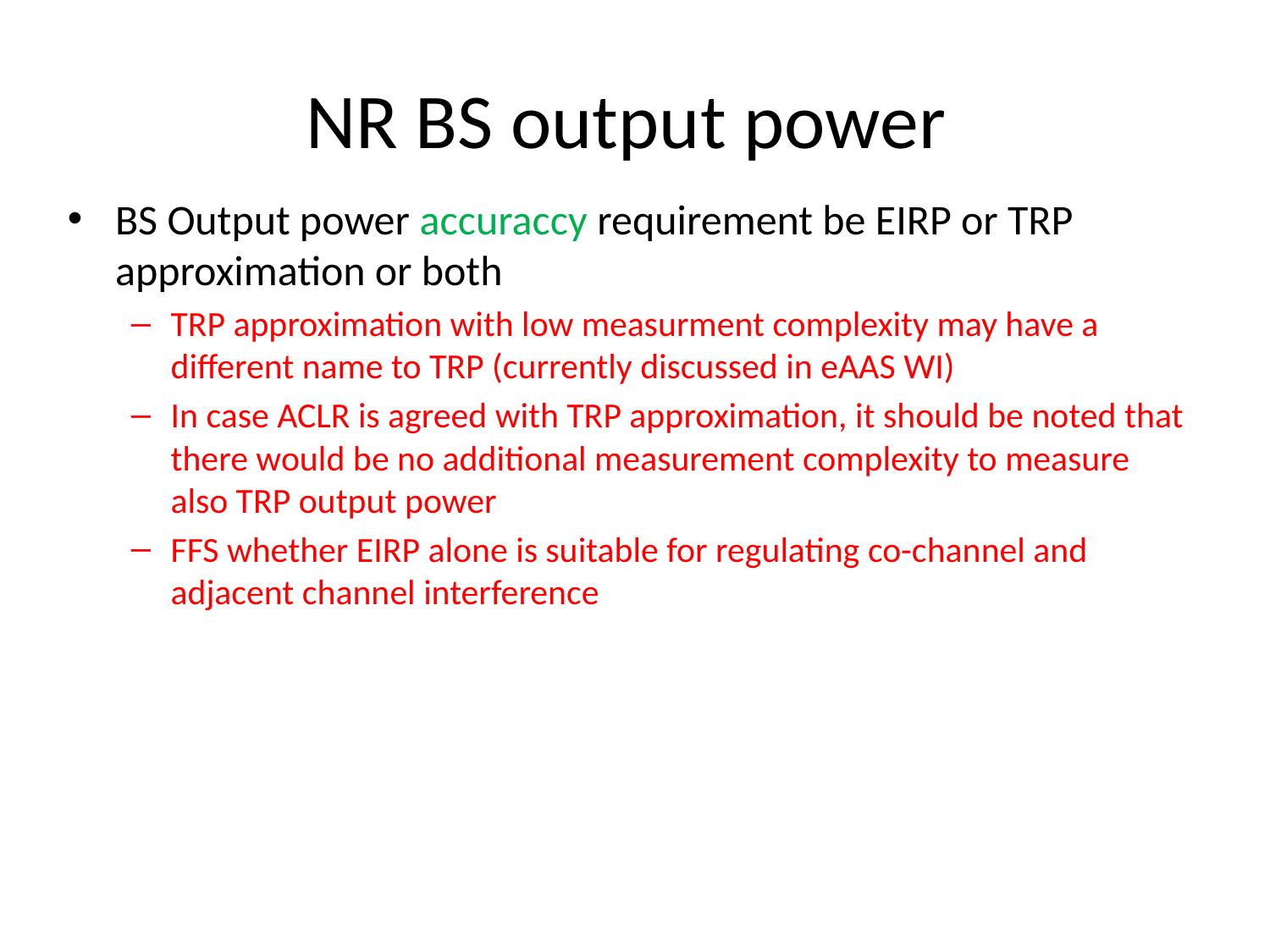

# NR BS output power
BS Output power accuraccy requirement be EIRP or TRP approximation or both
TRP approximation with low measurment complexity may have a different name to TRP (currently discussed in eAAS WI)
In case ACLR is agreed with TRP approximation, it should be noted that there would be no additional measurement complexity to measure also TRP output power
FFS whether EIRP alone is suitable for regulating co-channel and adjacent channel interference